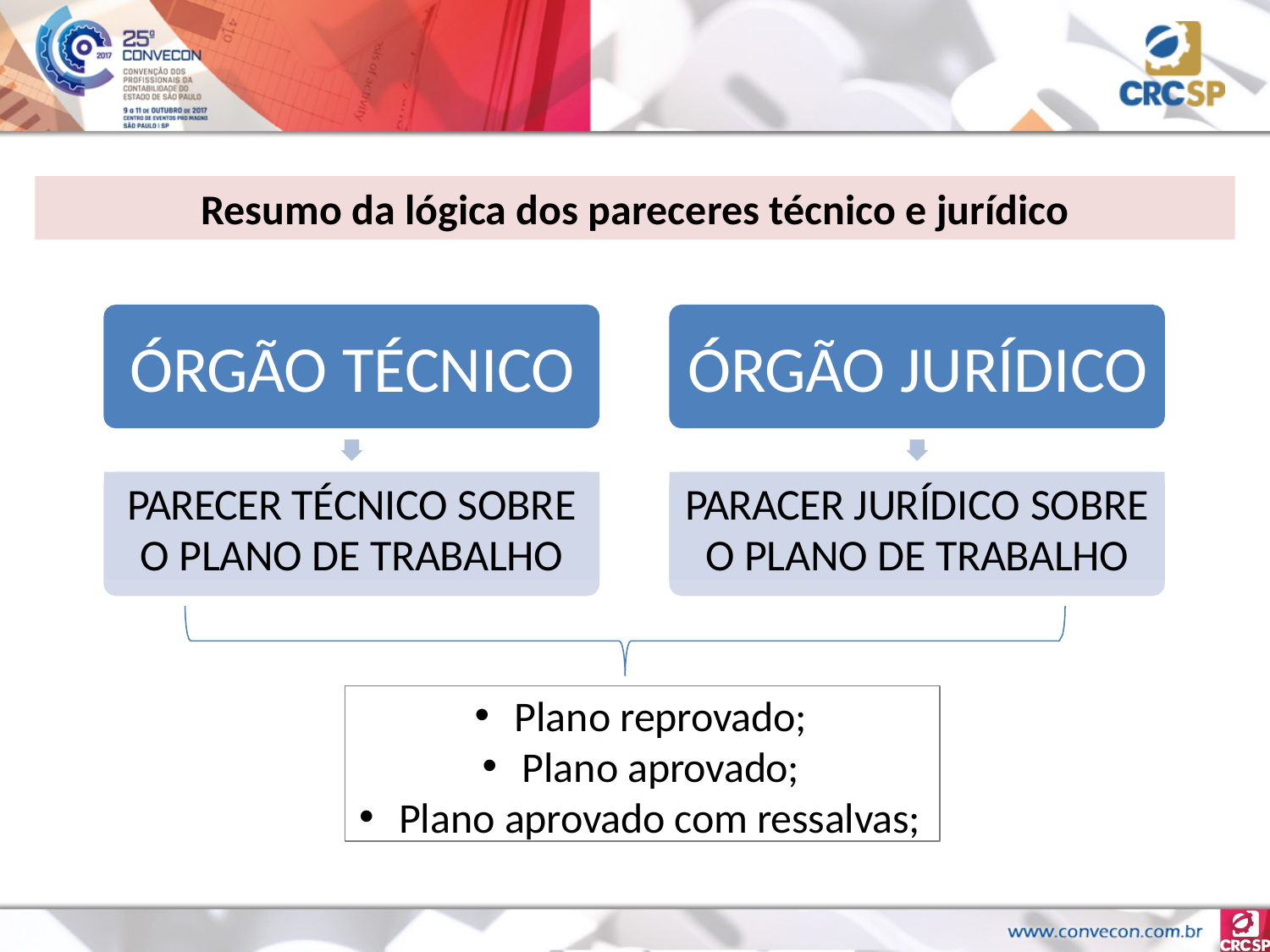

Resumo da lógica dos pareceres técnico e jurídico

ÓRGÃO TÉCNICO
ÓRGÃO JURÍDICO

PARECER TÉCNICO SOBRE
O PLANO DE TRABALHO

PARACER JURÍDICO SOBRE
O PLANO DE TRABALHO

Plano reprovado;
Plano aprovado;
Plano aprovado com ressalvas;